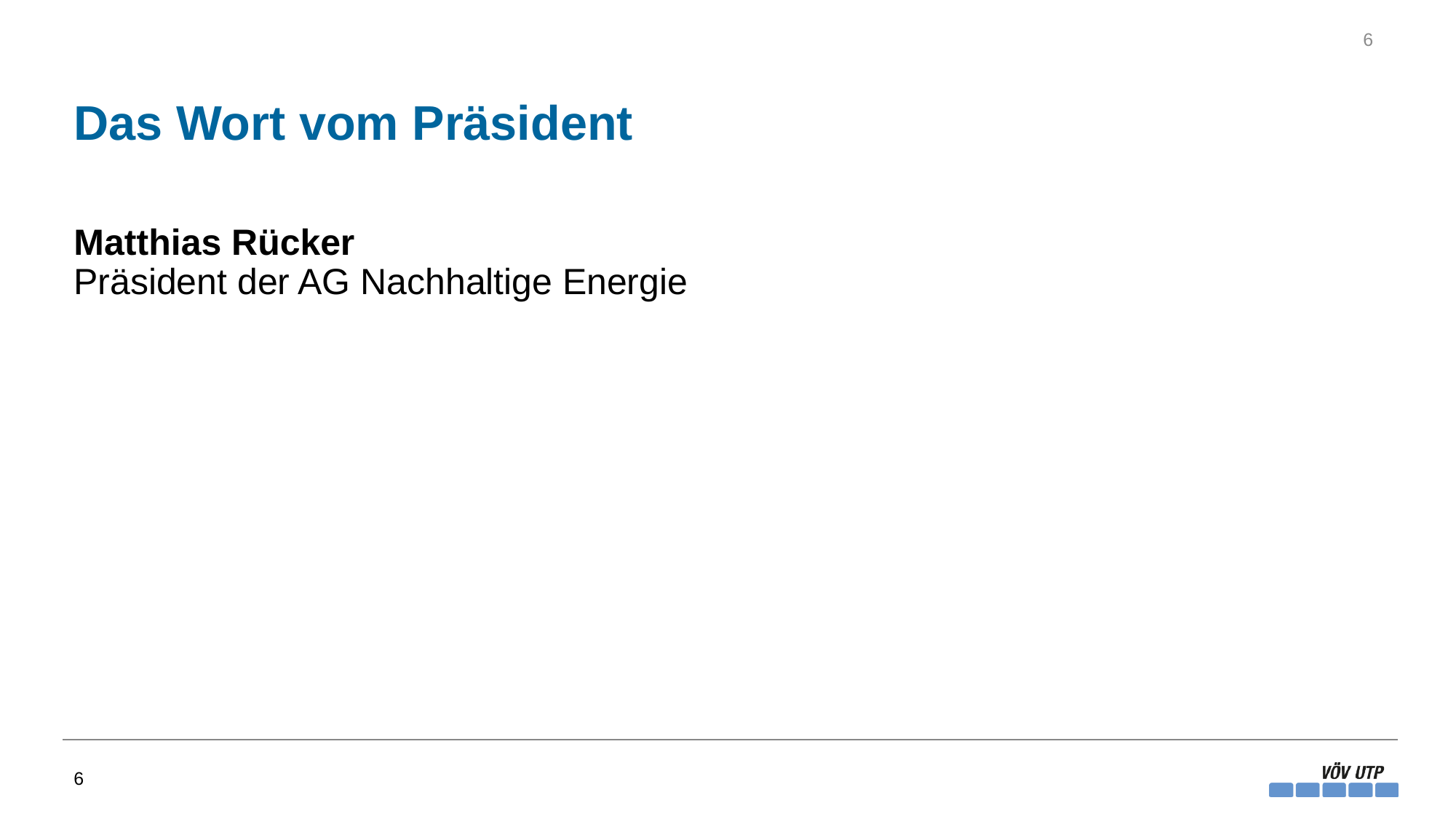

6
# Das Wort vom Präsident
Matthias Rücker
Präsident der AG Nachhaltige Energie